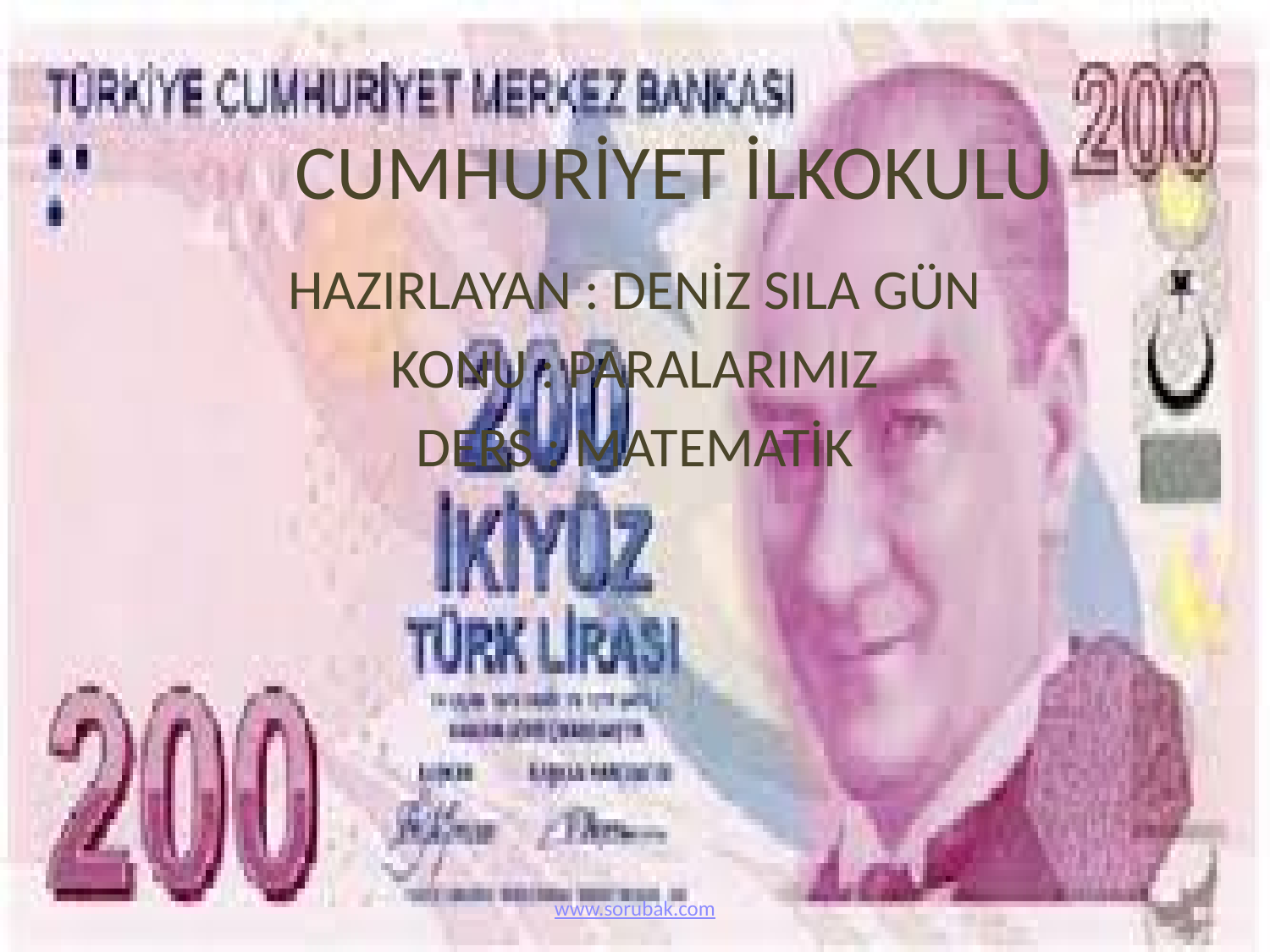

# CUMHURİYET İLKOKULU
HAZIRLAYAN : DENİZ SILA GÜN
KONU : PARALARIMIZ
DERS : MATEMATİK
www.sorubak.com